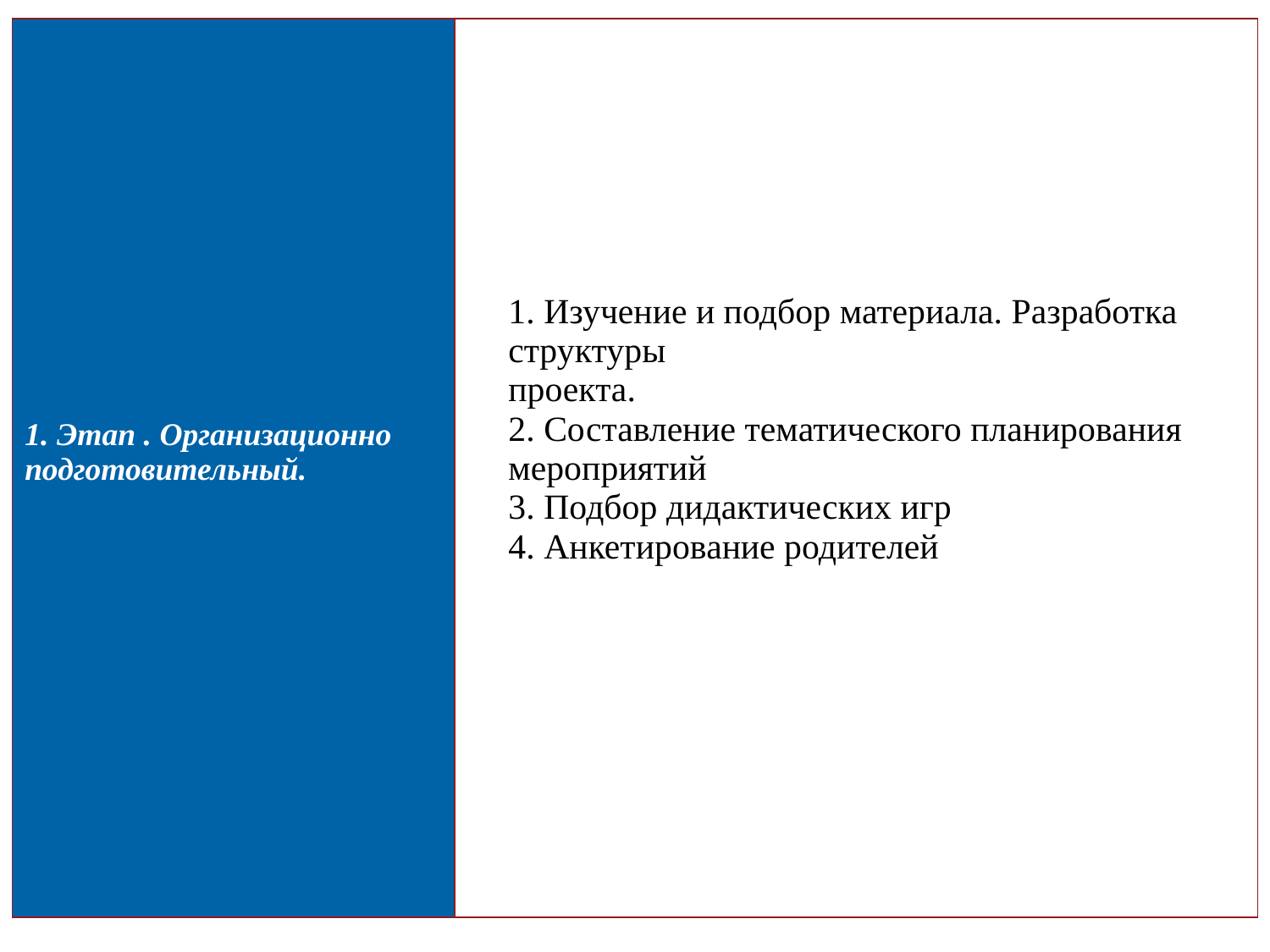

| 1. Этап . Организационно подготовительный. | 1. Изучение и подбор материала. Разработка структуры проекта. 2. Составление тематического планирования мероприятий 3. Подбор дидактических игр 4. Анкетирование родителей |
| --- | --- |
5